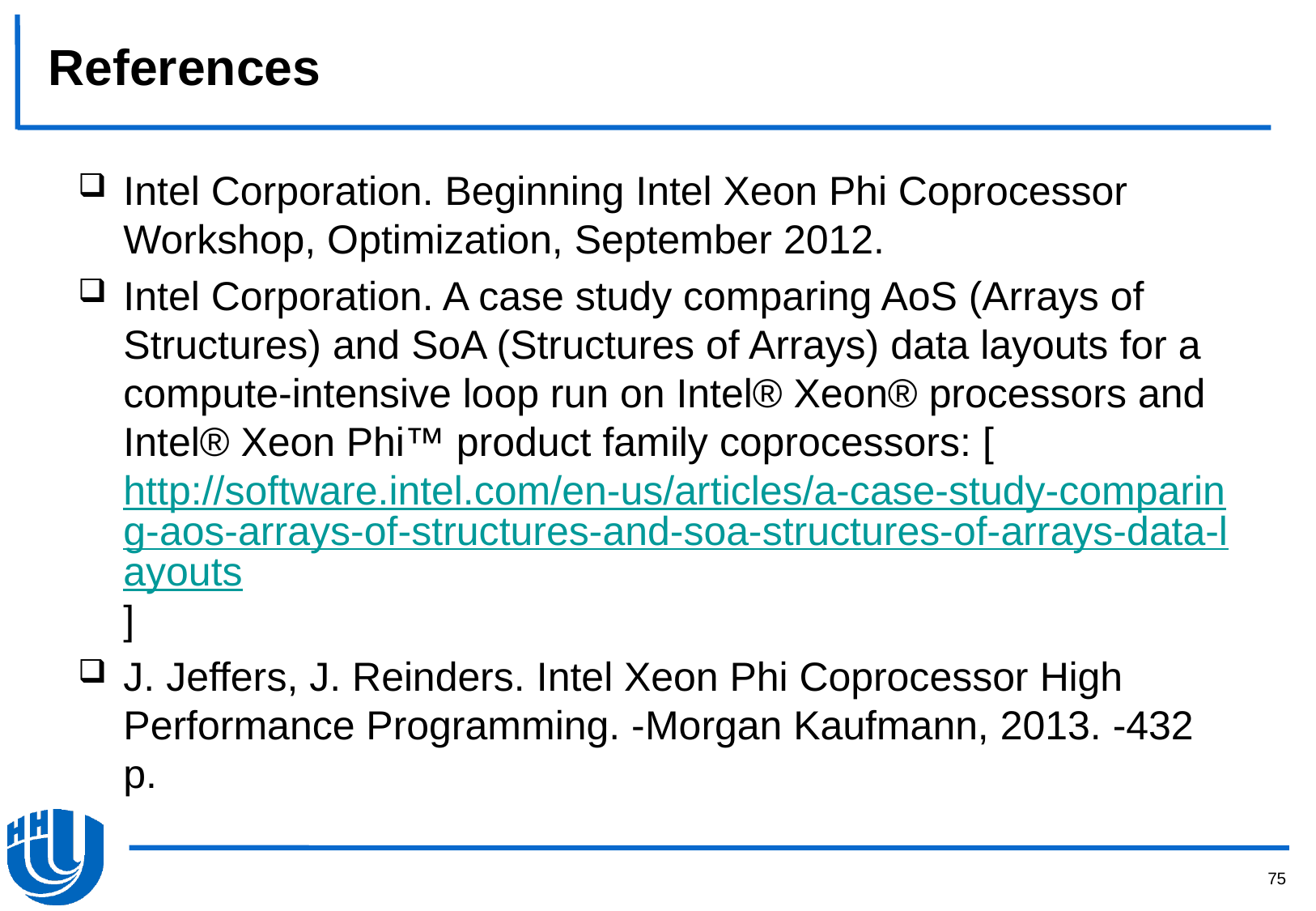

# References
Intel Corporation. Beginning Intel Xeon Phi Coprocessor Workshop, Optimization, September 2012.
Intel Corporation. A case study comparing AoS (Arrays of Structures) and SoA (Structures of Arrays) data layouts for a compute-intensive loop run on Intel® Xeon® processors and Intel® Xeon Phi™ product family coprocessors: [http://software.intel.com/en-us/articles/a-case-study-comparing-aos-arrays-of-structures-and-soa-structures-of-arrays-data-layouts]
J. Jeffers, J. Reinders. Intel Xeon Phi Coprocessor High Performance Programming. -Morgan Kaufmann, 2013. -432 p.
75